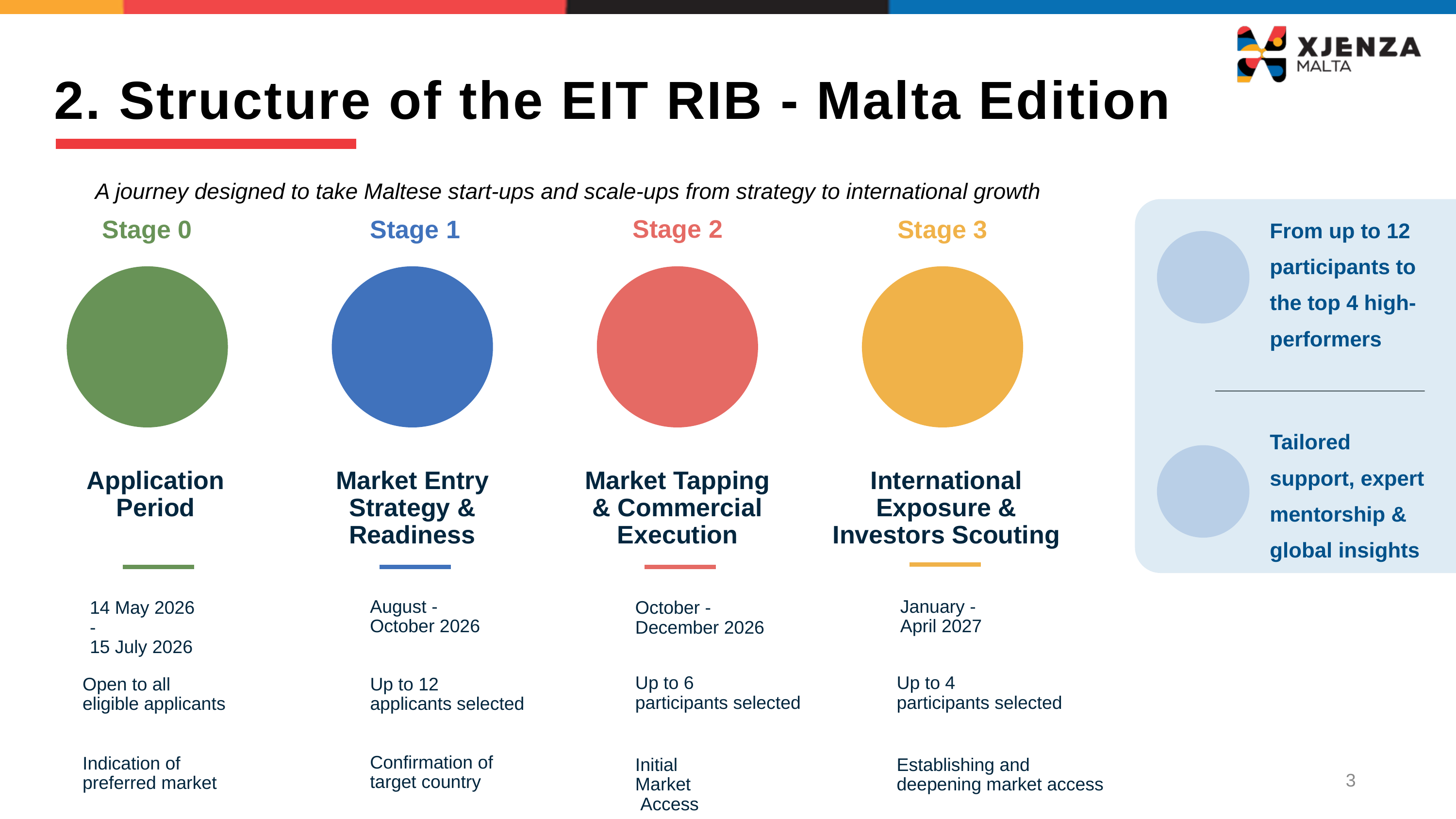

2. Structure of the EIT RIB - Malta Edition

A journey designed to take Maltese start-ups and scale-ups from strategy to international growth

From up to 12 participants to the top 4 high-performers
Stage 2
Stage 0
Stage 1
Stage 3

Tailored support, expert mentorship & global insights

Application
Period
Market Entry Strategy & Readiness
Market Tapping & Commercial Execution
International Exposure & Investors Scouting

August -
October 2026
January -
April 2027
14 May 2026 -
15 July 2026
October -
December 2026
Up to 6
participants selected
Up to 4
participants selected

Open to all
eligible applicants
Up to 12
applicants selected

Confirmation of
target country
Indication of
preferred market
Initial Market
 Access
Establishing and
deepening market access

3